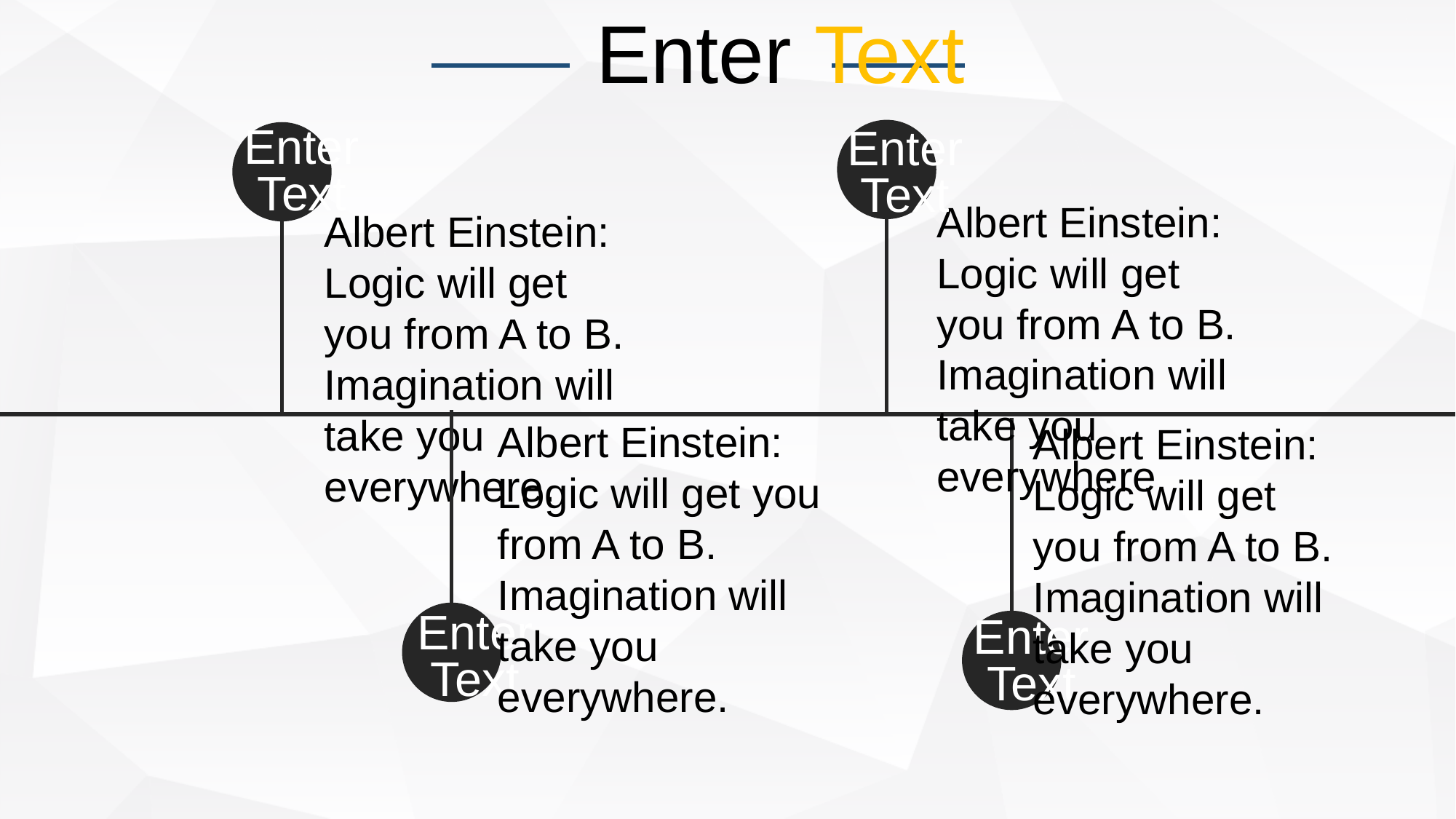

Enter Text

Enter
 Text

Enter
 Text
Albert Einstein: Logic will get you from A to B. Imagination will take you everywhere.
Albert Einstein: Logic will get you from A to B. Imagination will take you everywhere.

Albert Einstein: Logic will get you from A to B. Imagination will take you everywhere.
Albert Einstein: Logic will get you from A to B. Imagination will take you everywhere.

Enter
 Text
Enter
 Text